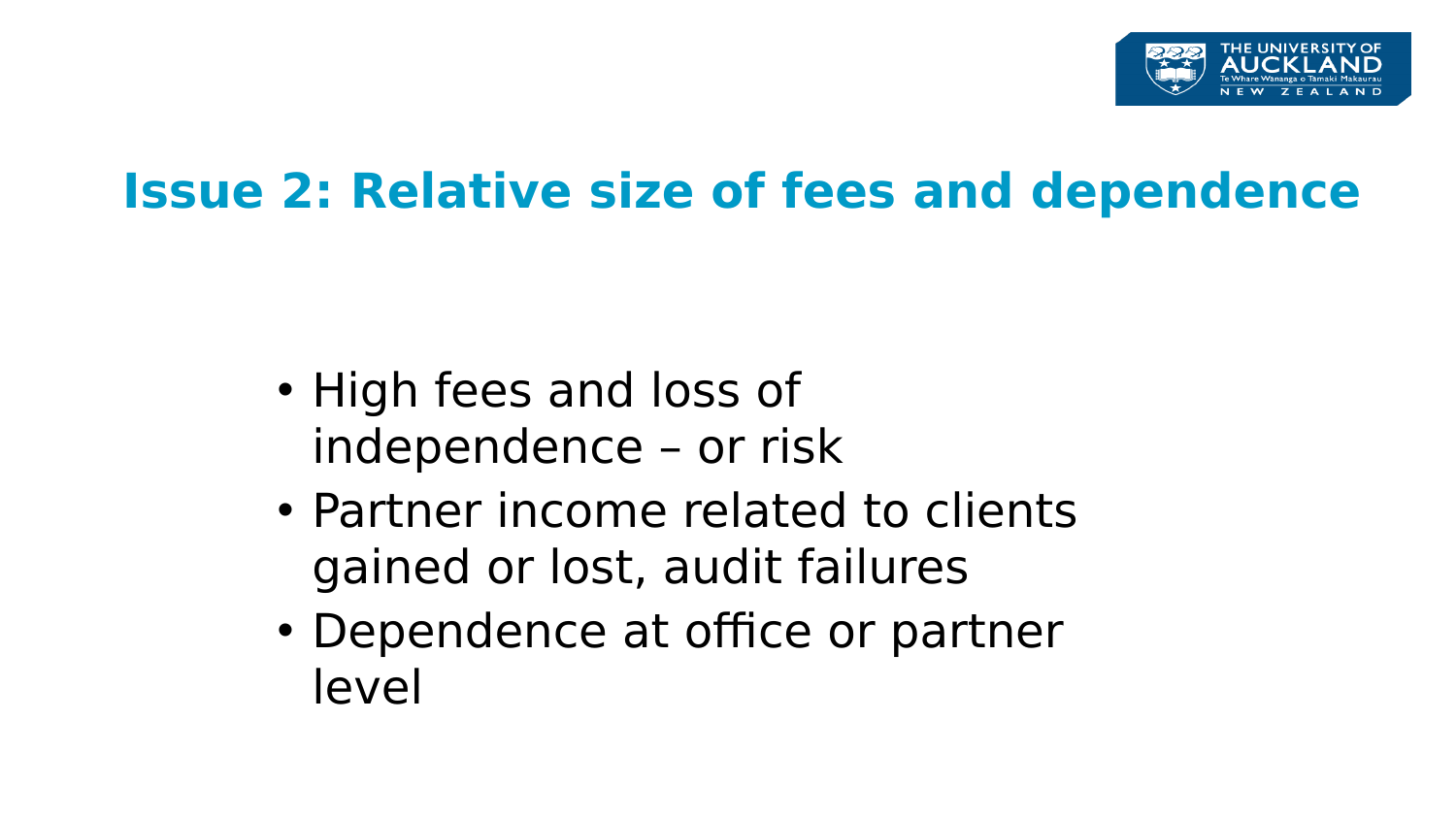

# Issue 2: Relative size of fees and dependence
High fees and loss of independence – or risk
Partner income related to clients gained or lost, audit failures
Dependence at office or partner level